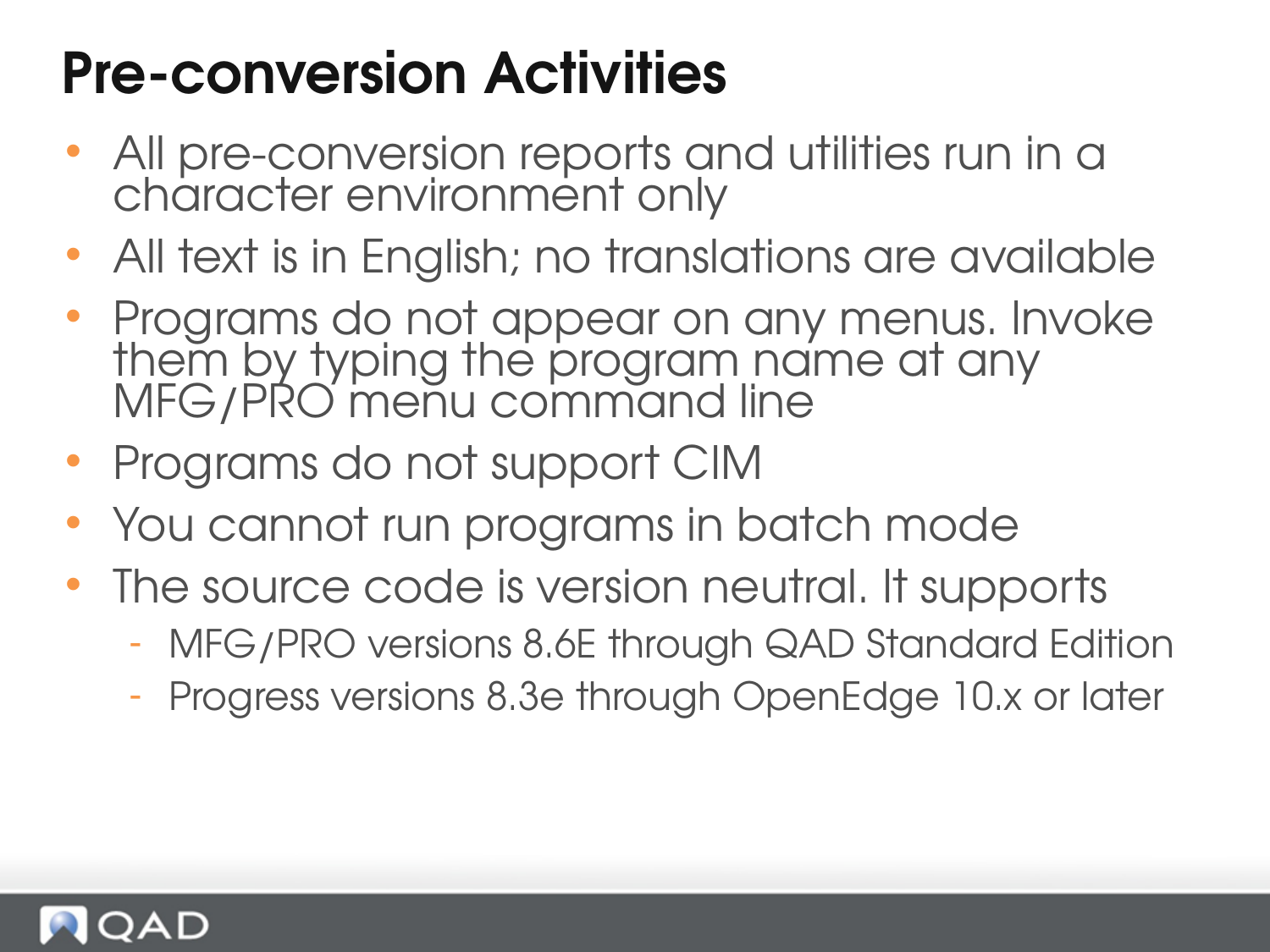

Pre-conversion Activities
All pre-conversion reports and utilities run in a character environment only
All text is in English; no translations are available
Programs do not appear on any menus. Invoke them by typing the program name at any MFG/PRO menu command line
Programs do not support CIM
You cannot run programs in batch mode
The source code is version neutral. It supports
MFG/PRO versions 8.6E through QAD Standard Edition
Progress versions 8.3e through OpenEdge 10.x or later